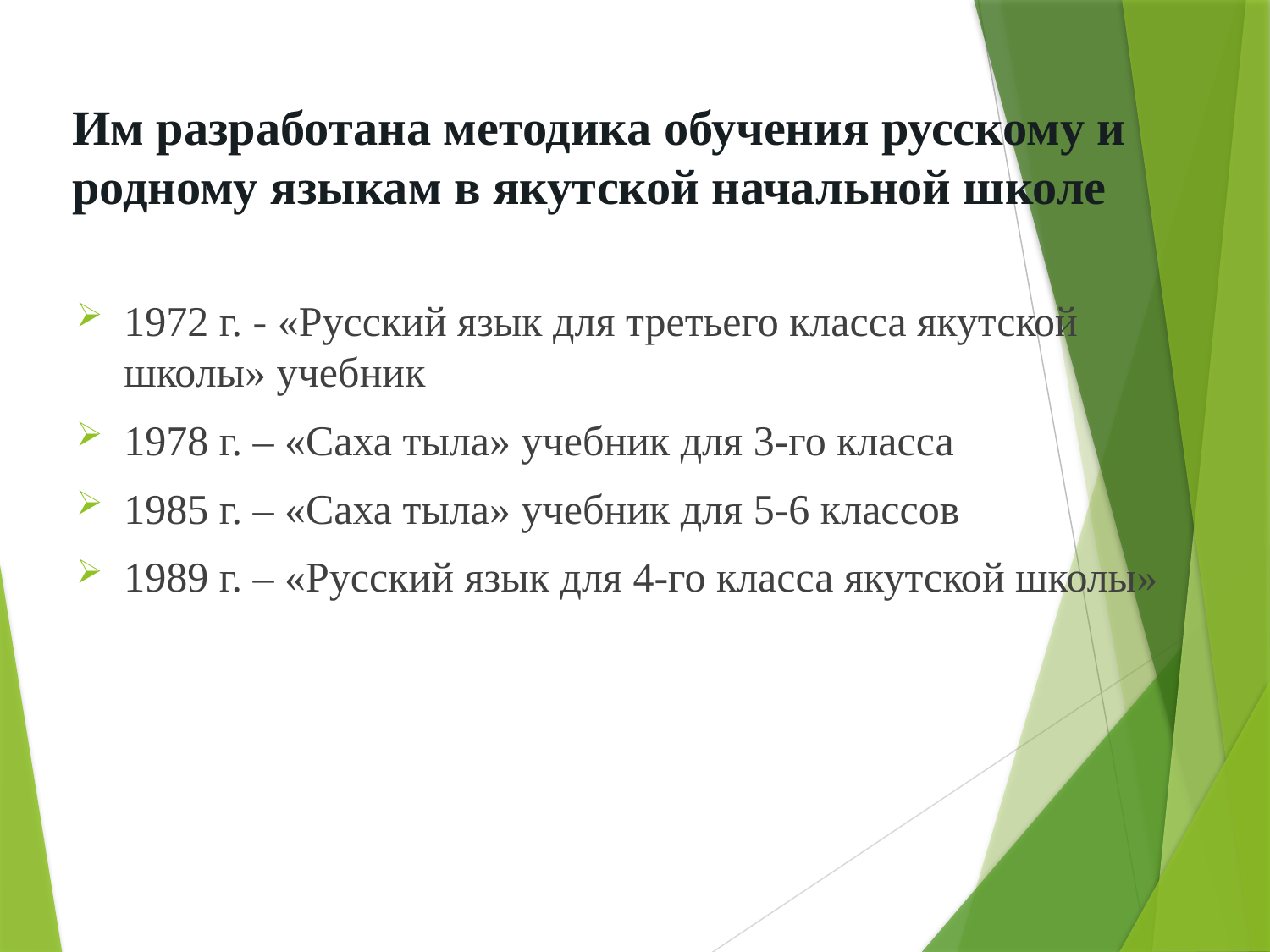

# Им разработана методика обучения русскому и родному языкам в якутской начальной школе
1972 г. - «Русский язык для третьего класса якутской школы» учебник
1978 г. – «Саха тыла» учебник для 3-го класса
1985 г. – «Саха тыла» учебник для 5-6 классов
1989 г. – «Русский язык для 4-го класса якутской школы»